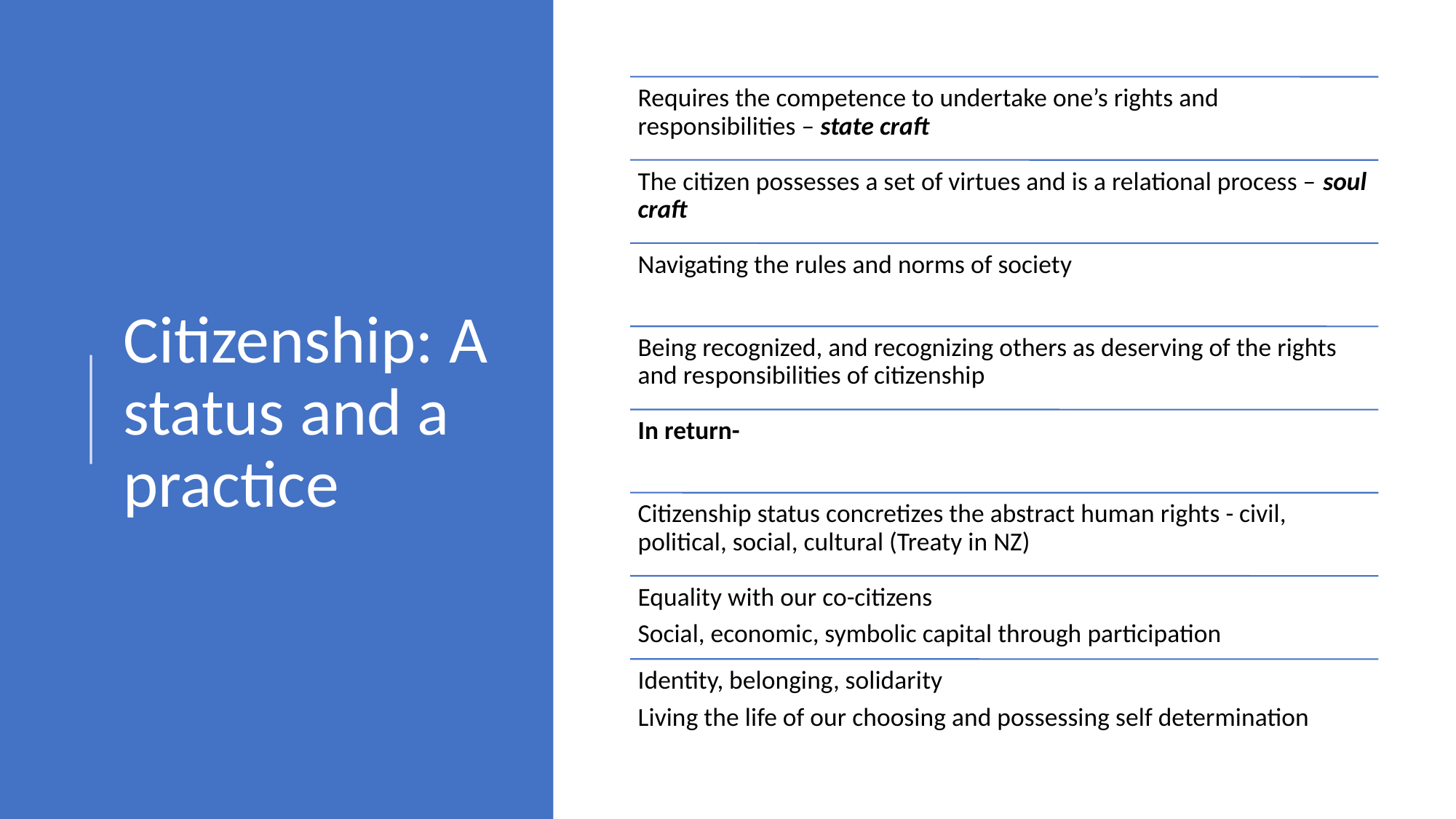

Requires the competence to undertake one’s rights and responsibilities – state craft
The citizen possesses a set of virtues and is a relational process – soul craft
Navigating the rules and norms of society
Being recognized, and recognizing others as deserving of the rights and responsibilities of citizenship
In return-
Citizenship status concretizes the abstract human rights - civil, political, social, cultural (Treaty in NZ)
Equality with our co-citizens
Social, economic, symbolic capital through participation
Identity, belonging, solidarity
Living the life of our choosing and possessing self determination
# Citizenship: A status and a practice